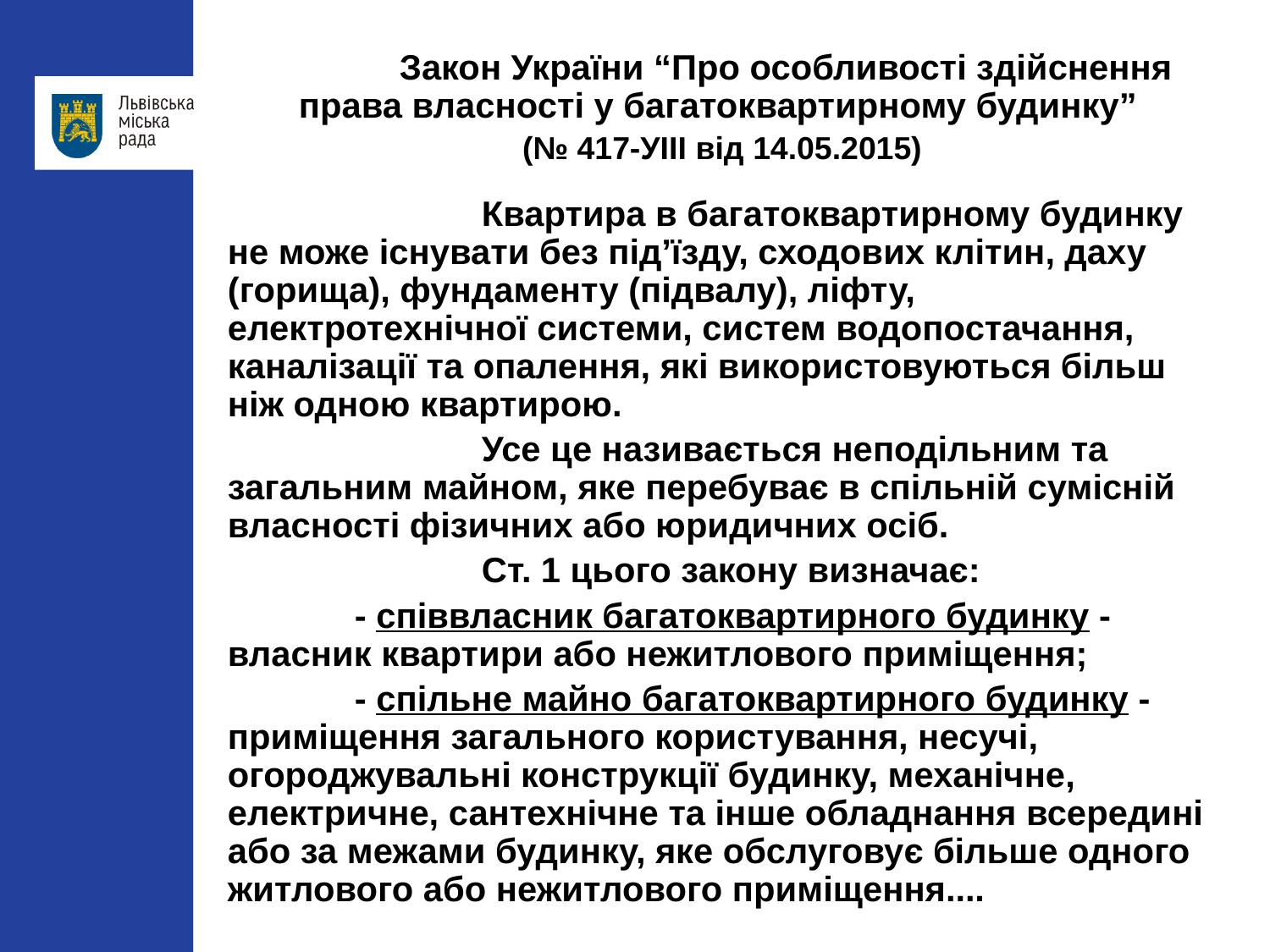

Закон України “Про особливості здійснення права власності у багатоквартирному будинку”
(№ 417-УІІІ від 14.05.2015)

		Квартира в багатоквартирному будинку не може існувати без під’їзду, сходових клітин, даху (горища), фундаменту (підвалу), ліфту, електротехнічної системи, систем водопостачання, каналізації та опалення, які використовуються більш ніж одною квартирою.
		Усе це називається неподільним та загальним майном, яке перебуває в спільній сумісній власності фізичних або юридичних осіб.
		Ст. 1 цього закону визначає:
	- співвласник багатоквартирного будинку - власник квартири або нежитлового приміщення;
	- спільне майно багатоквартирного будинку - приміщення загального користування, несучі, огороджувальні конструкції будинку, механічне, електричне, сантехнічне та інше обладнання всередині або за межами будинку, яке обслуговує більше одного житлового або нежитлового приміщення....